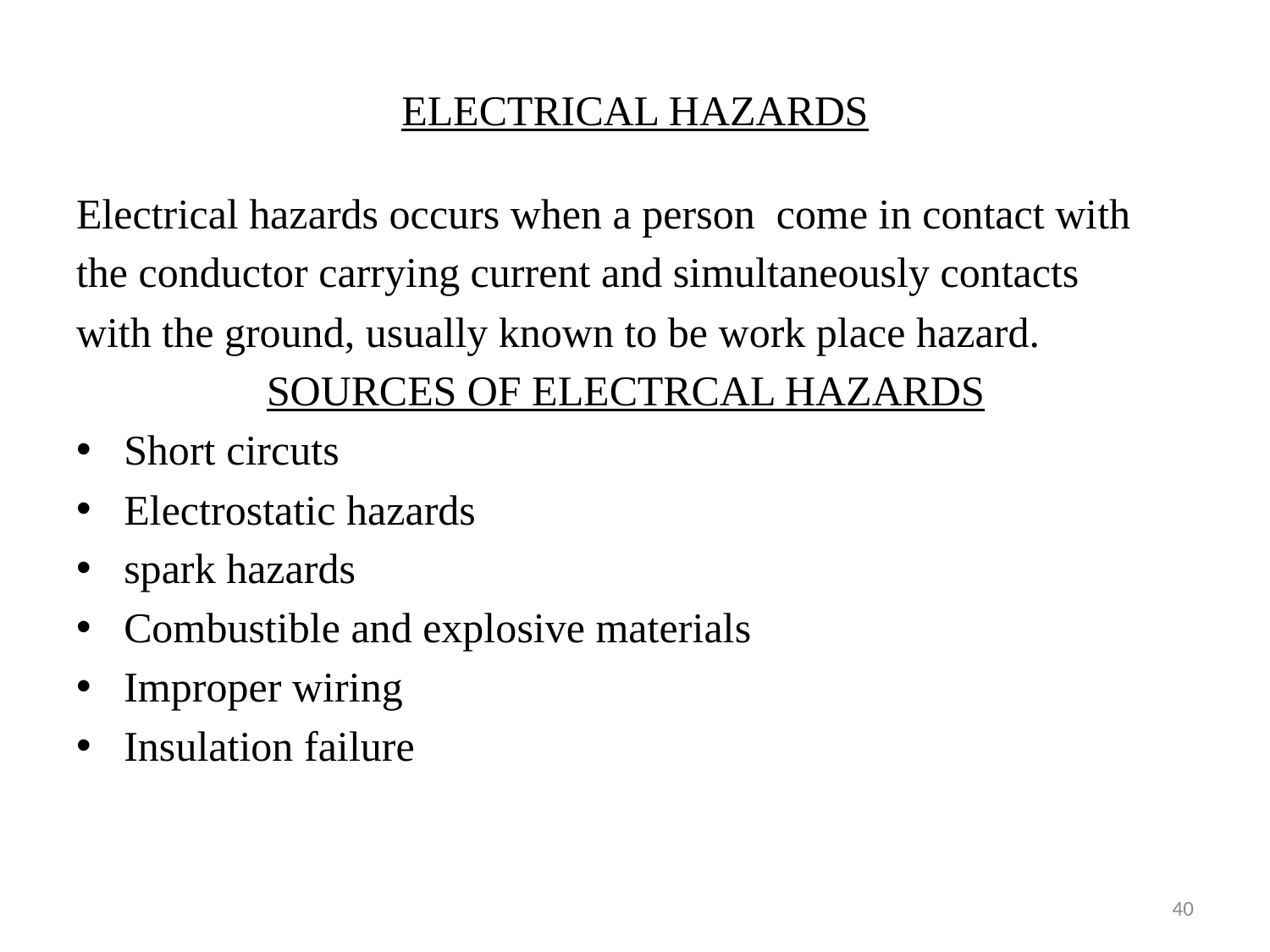

# ELECTRICAL HAZARDS
Electrical hazards occurs when a person  come in contact with
the conductor carrying current and simultaneously contacts
with the ground, usually known to be work place hazard.
                  SOURCES OF ELECTRCAL HAZARDS
Short circuts
Electrostatic hazards
spark hazards
Combustible and explosive materials
Improper wiring
Insulation failure

40